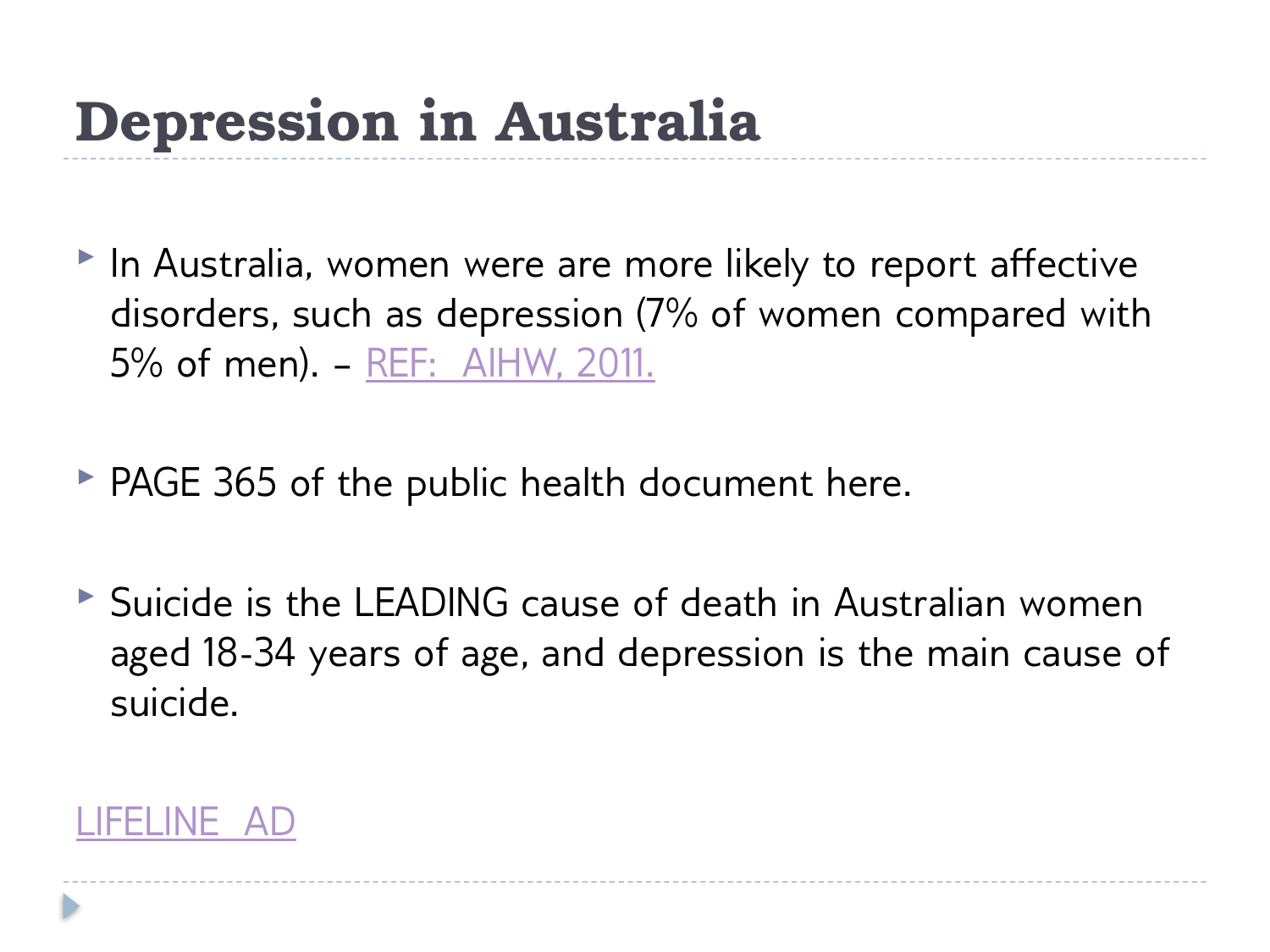

# Depression in Australia

In Australia, women were are more likely to report affective disorders, such as depression (7% of women compared with 5% of men). – REF:  AIHW, 2011.

PAGE 365 of the public health document here.

Suicide is the LEADING cause of death in Australian women aged 18-34 years of age, and depression is the main cause of suicide.

LIFELINE  AD